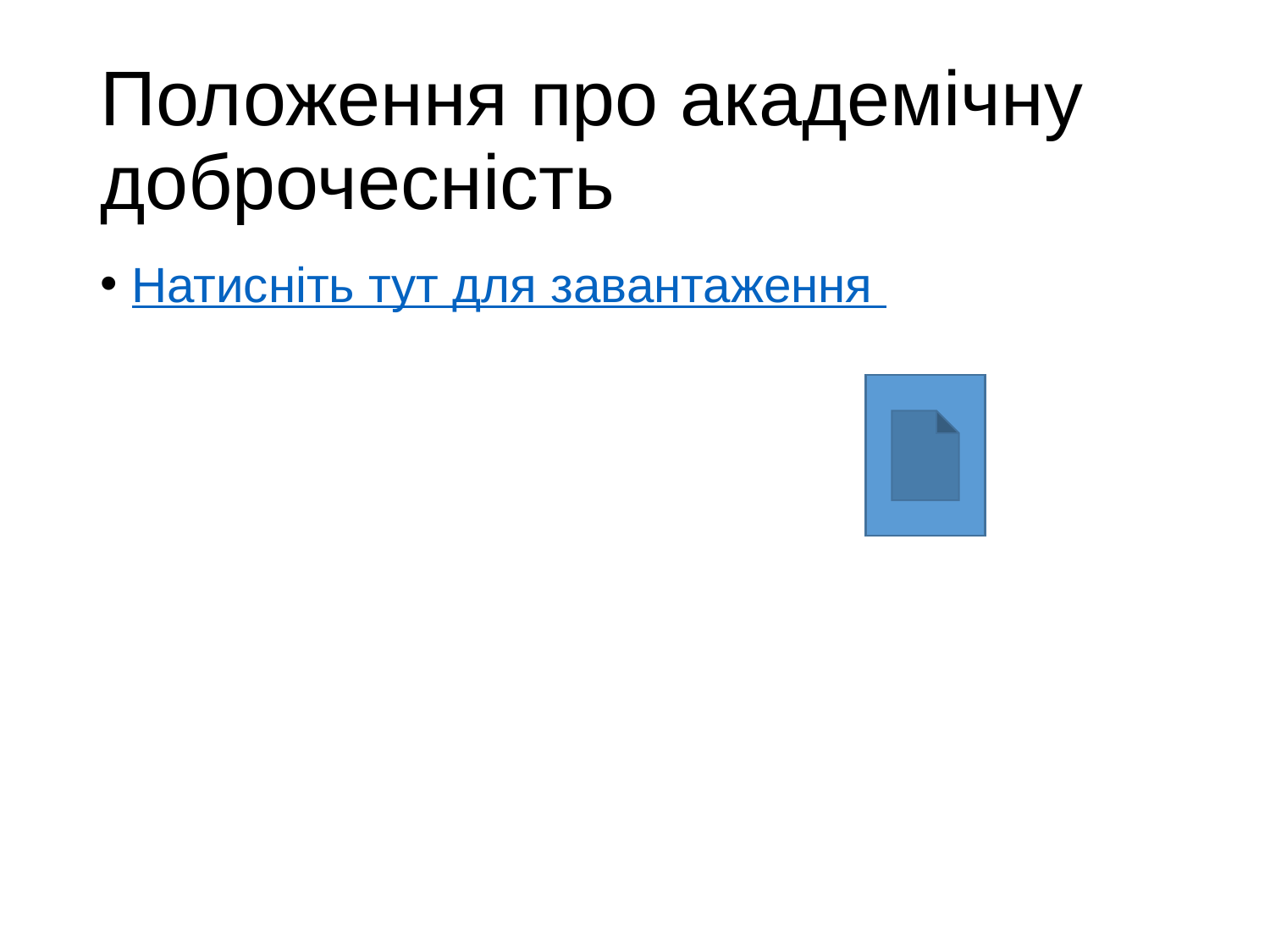

# Положення про академічну доброчесність
Натисніть тут для завантаження